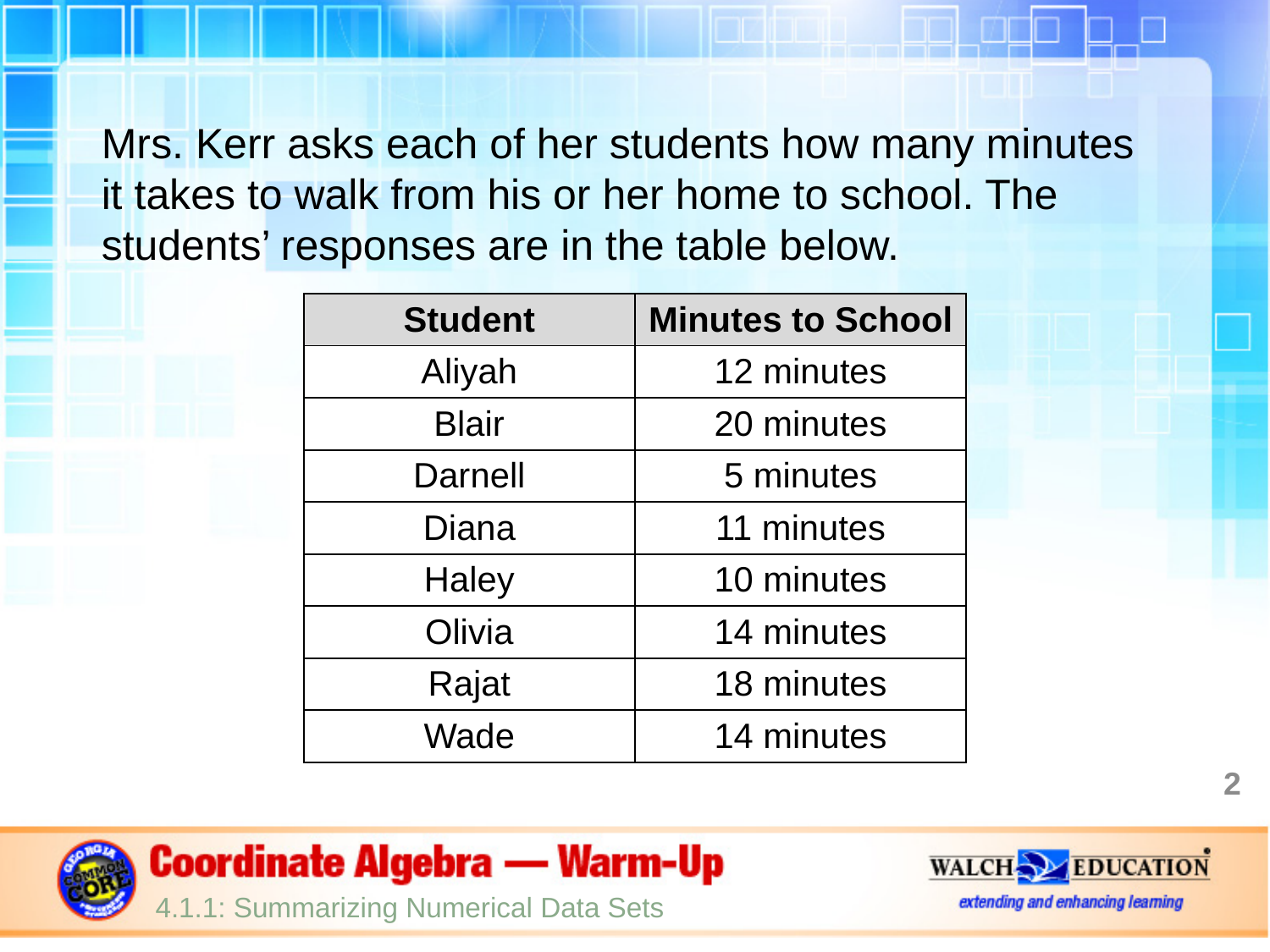

Mrs. Kerr asks each of her students how many minutes it takes to walk from his or her home to school. The students’ responses are in the table below.
| Student | Minutes to School |
| --- | --- |
| Aliyah | 12 minutes |
| Blair | 20 minutes |
| Darnell | 5 minutes |
| Diana | 11 minutes |
| Haley | 10 minutes |
| Olivia | 14 minutes |
| Rajat | 18 minutes |
| Wade | 14 minutes |
2
4.1.1: Summarizing Numerical Data Sets